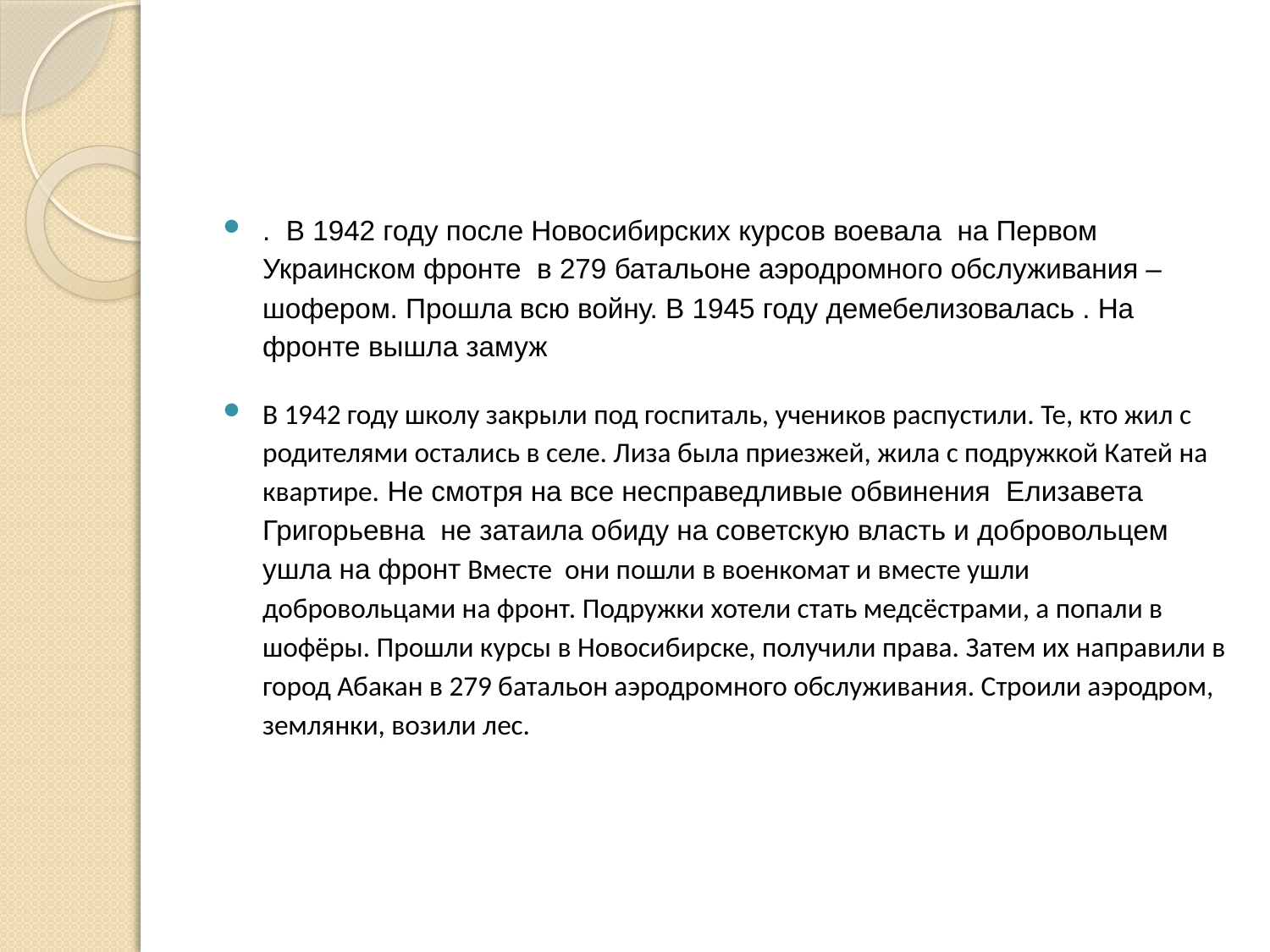

#
.  В 1942 году после Новосибирских курсов воевала  на Первом Украинском фронте  в 279 батальоне аэродромного обслуживания – шофером. Прошла всю войну. В 1945 году демебелизовалась . На фронте вышла замуж
В 1942 году школу закрыли под госпиталь, учеников распустили. Те, кто жил с родителями остались в селе. Лиза была приезжей, жила с подружкой Катей на квартире. Не смотря на все несправедливые обвинения  Елизавета Григорьевна  не затаила обиду на советскую власть и добровольцем ушла на фронт Вместе  они пошли в военкомат и вместе ушли добровольцами на фронт. Подружки хотели стать медсёстрами, а попали в шофёры. Прошли курсы в Новосибирске, получили права. Затем их направили в город Абакан в 279 батальон аэродромного обслуживания. Строили аэродром, землянки, возили лес.